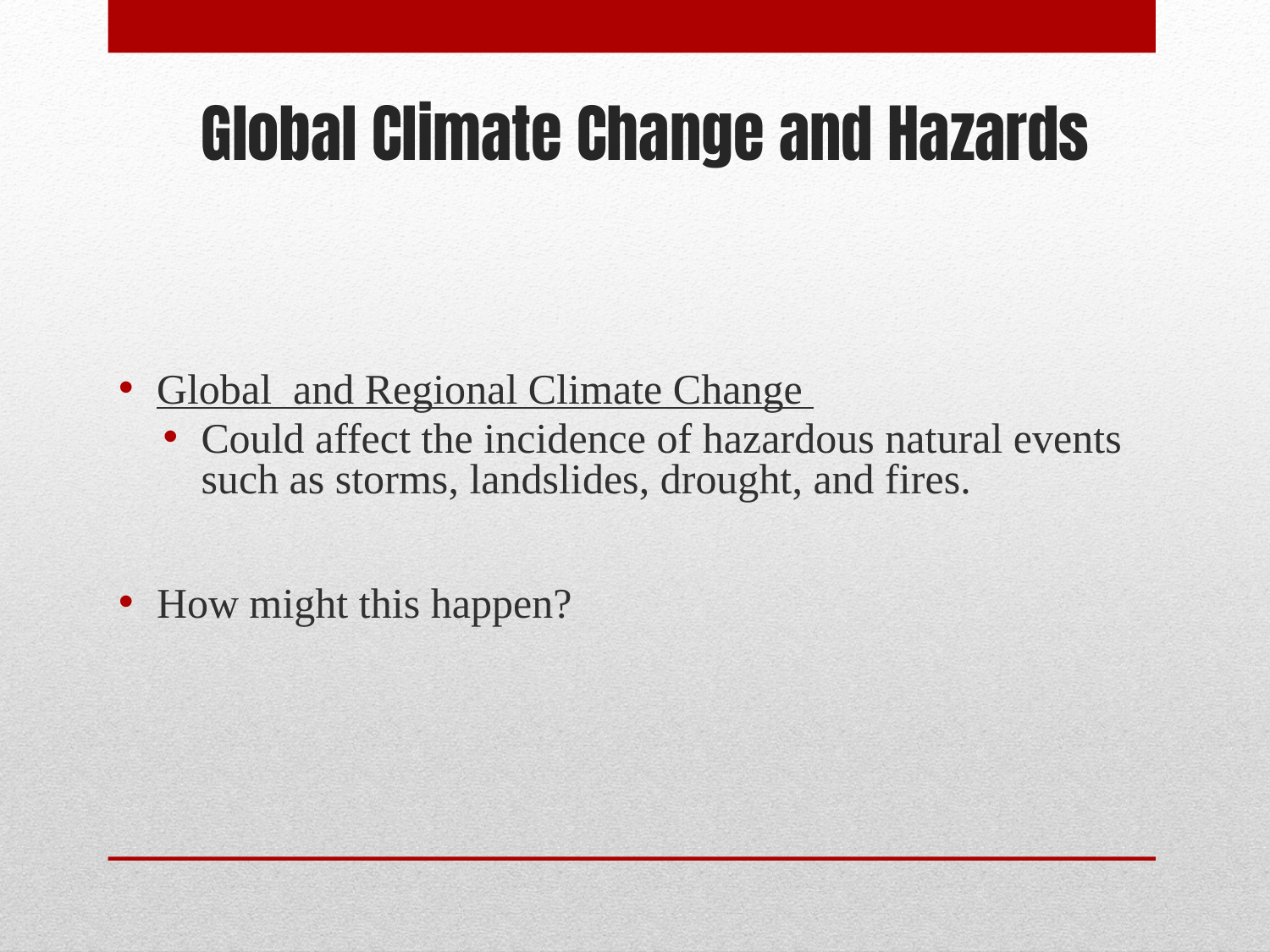

# Global Climate Change and Hazards
Global  and Regional Climate Change
Could affect the incidence of hazardous natural events such as storms, landslides, drought, and fires.

How might this happen?